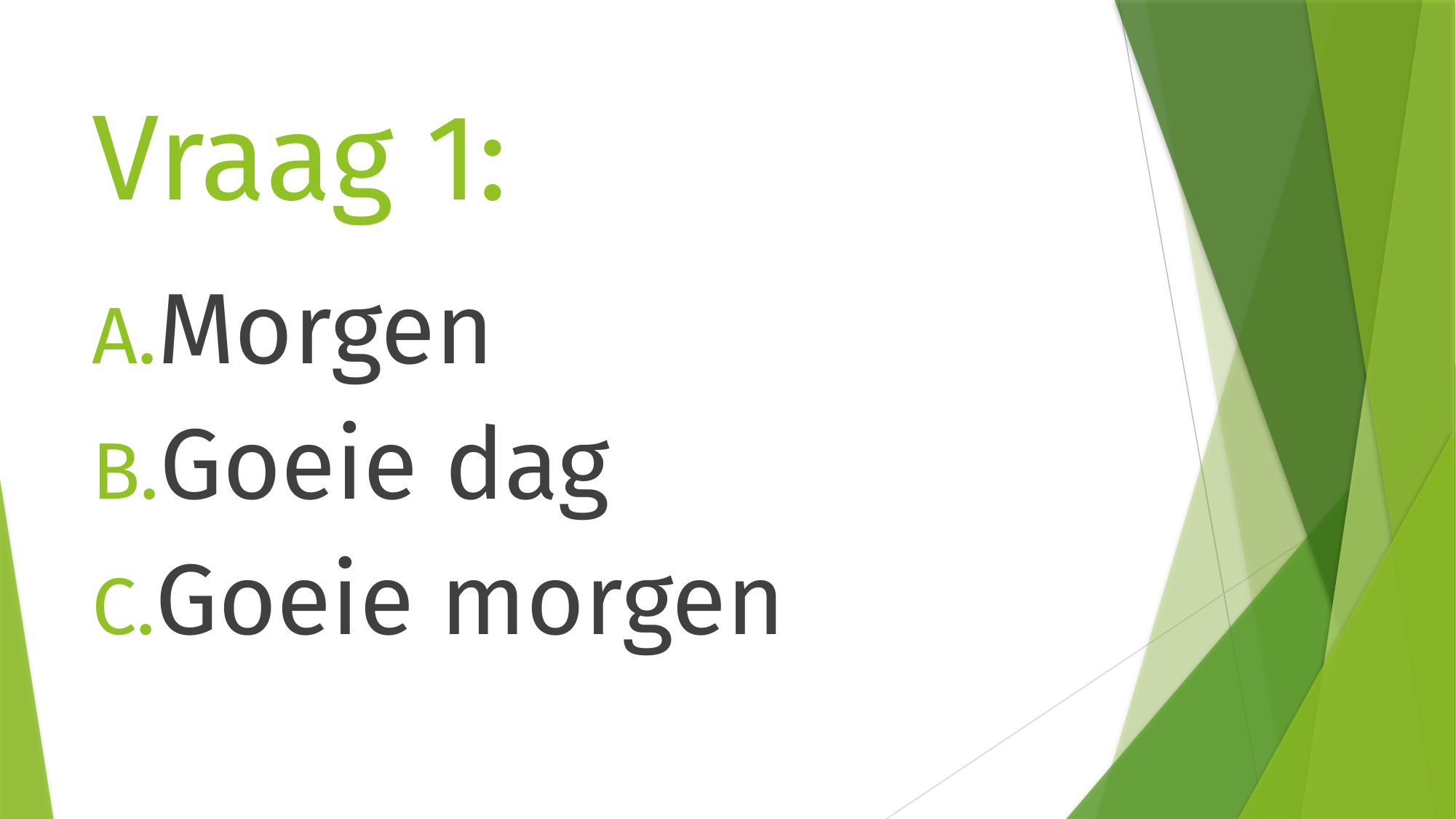

# Vraag 1:
Morgen
Goeie dag
Goeie morgen